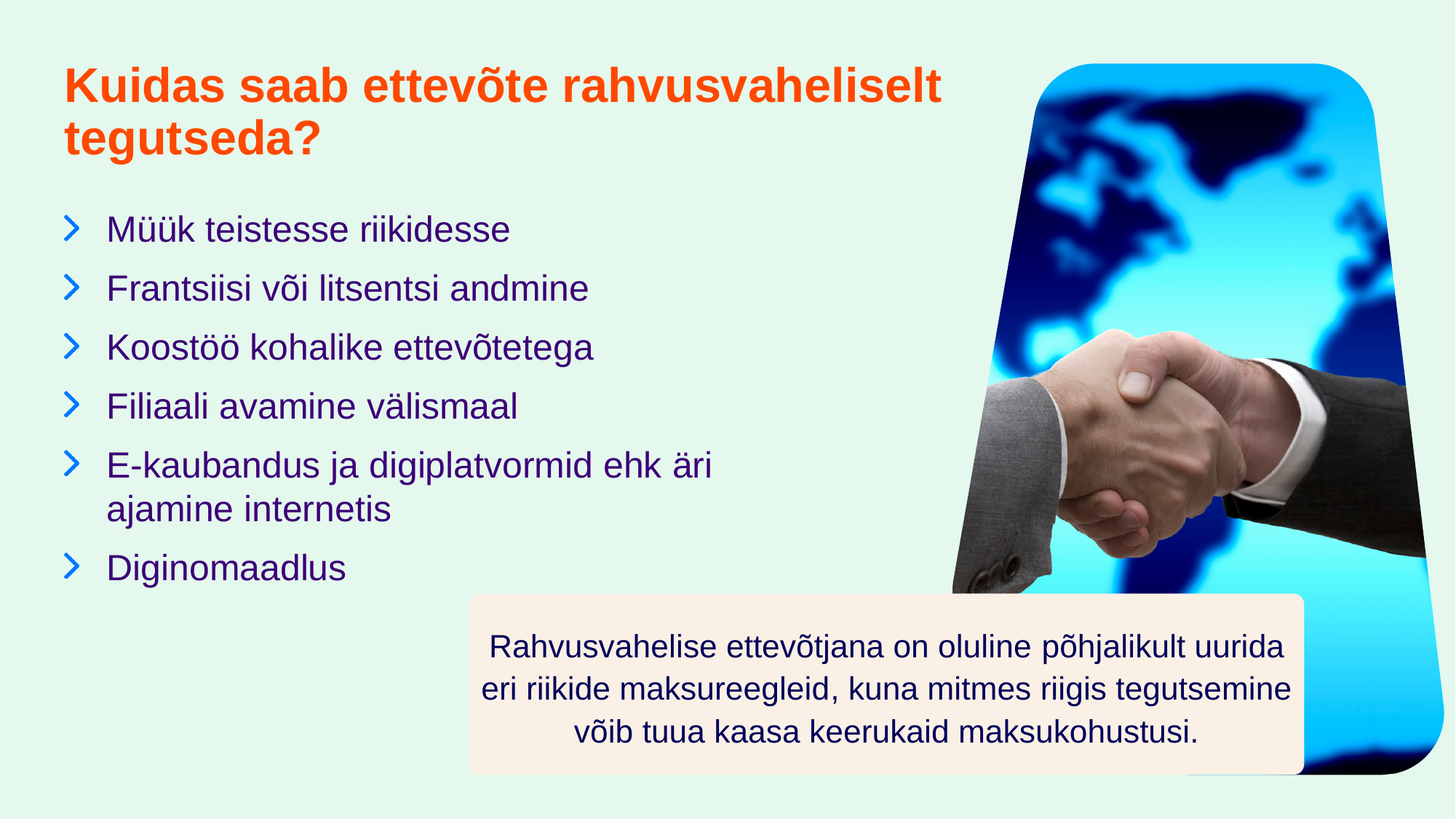

# Kuidas saab ettevõte rahvusvaheliselt tegutseda?

Müük teistesse riikidesse
Frantsiisi või litsentsi andmine
Koostöö kohalike ettevõtetega
Filiaali avamine välismaal
E-kaubandus ja digiplatvormid ehk äri ajamine internetis
Diginomaadlus

Rahvusvahelise ettevõtjana on oluline põhjalikult uurida eri riikide maksureegleid, kuna mitmes riigis tegutsemine võib tuua kaasa keerukaid maksukohustusi.